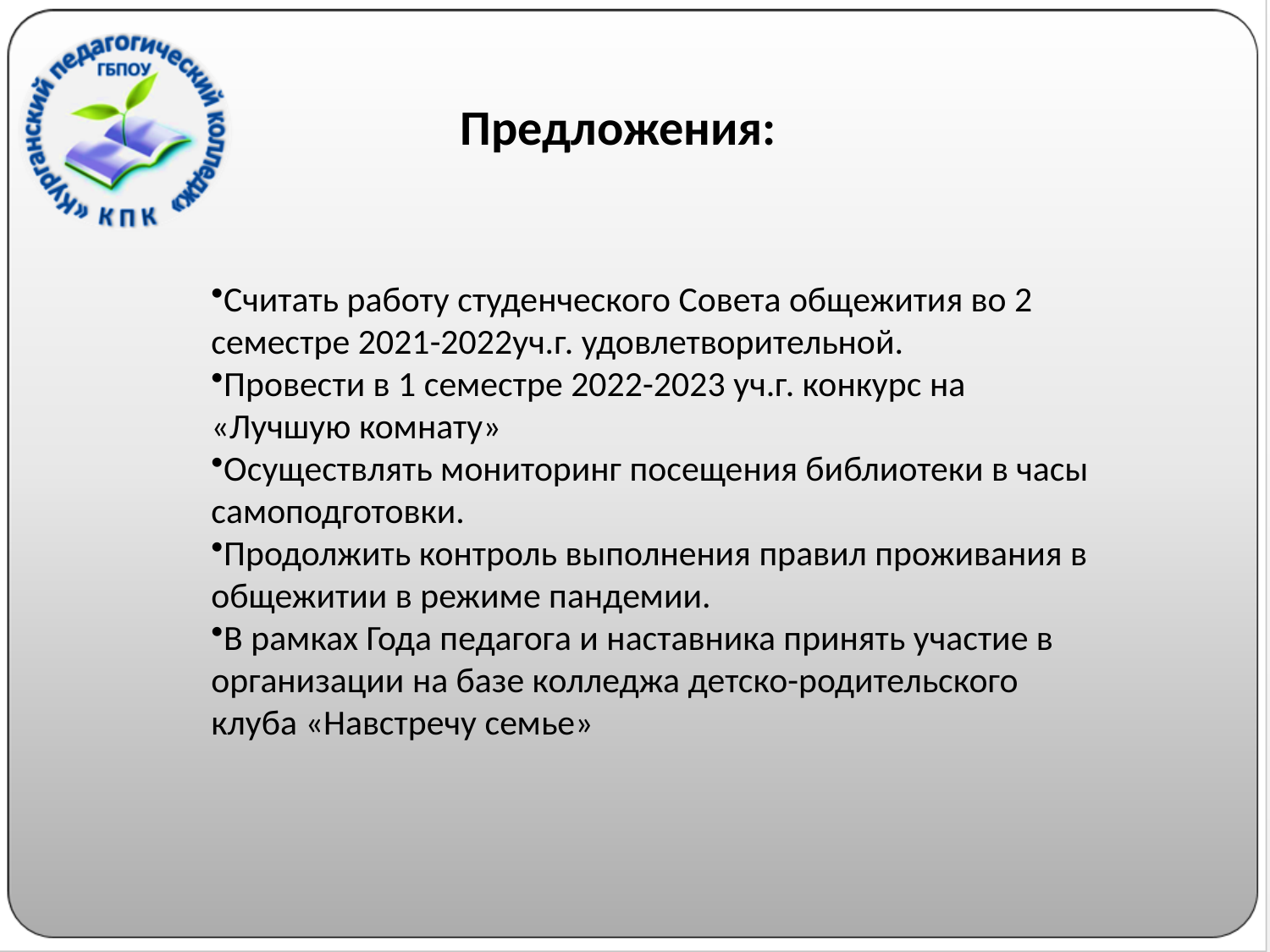

Предложения:
Считать работу студенческого Совета общежития во 2 семестре 2021-2022уч.г. удовлетворительной.
Провести в 1 семестре 2022-2023 уч.г. конкурс на «Лучшую комнату»
Осуществлять мониторинг посещения библиотеки в часы самоподготовки.
Продолжить контроль выполнения правил проживания в общежитии в режиме пандемии.
В рамках Года педагога и наставника принять участие в организации на базе колледжа детско-родительского клуба «Навстречу семье»